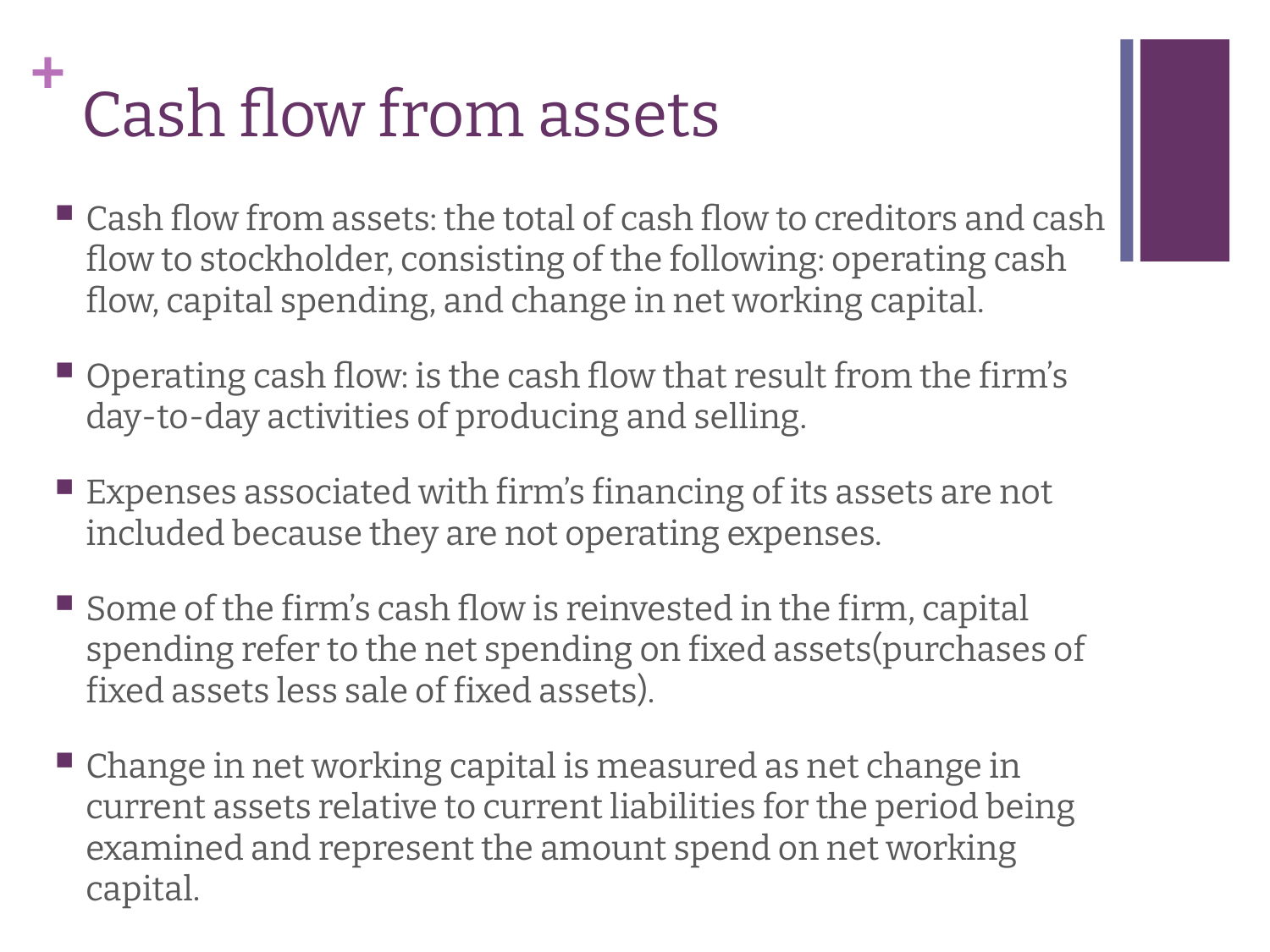

# Cash flow from assets
Cash flow from assets: the total of cash flow to creditors and cash flow to stockholder, consisting of the following: operating cash flow, capital spending, and change in net working capital.
Operating cash flow: is the cash flow that result from the firm’s day-to-day activities of producing and selling.
Expenses associated with firm’s financing of its assets are not included because they are not operating expenses.
Some of the firm’s cash flow is reinvested in the firm, capital spending refer to the net spending on fixed assets(purchases of fixed assets less sale of fixed assets).
Change in net working capital is measured as net change in current assets relative to current liabilities for the period being examined and represent the amount spend on net working capital.